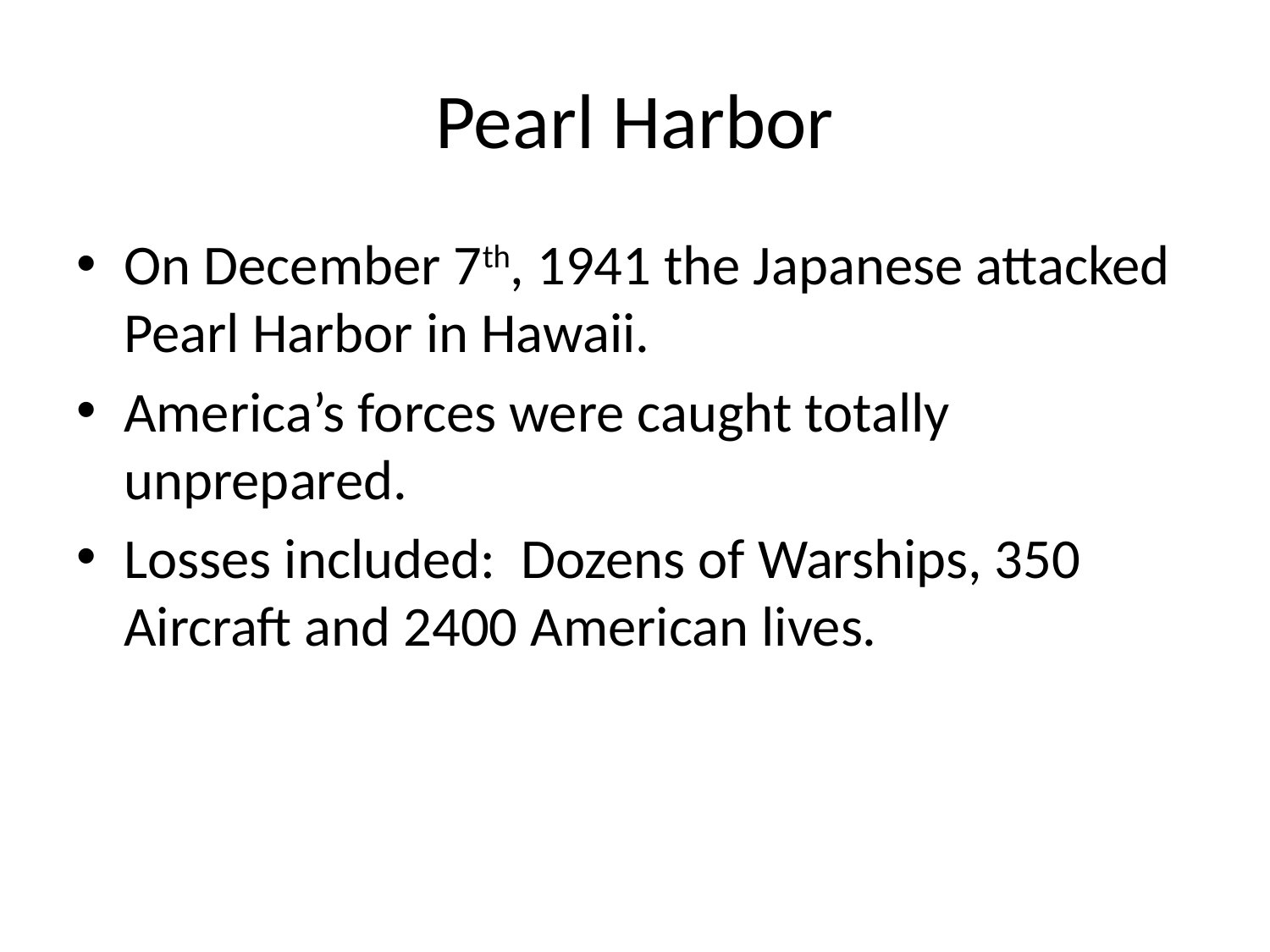

# Pearl Harbor
On December 7th, 1941 the Japanese attacked Pearl Harbor in Hawaii.
America’s forces were caught totally unprepared.
Losses included:  Dozens of Warships, 350 Aircraft and 2400 American lives.